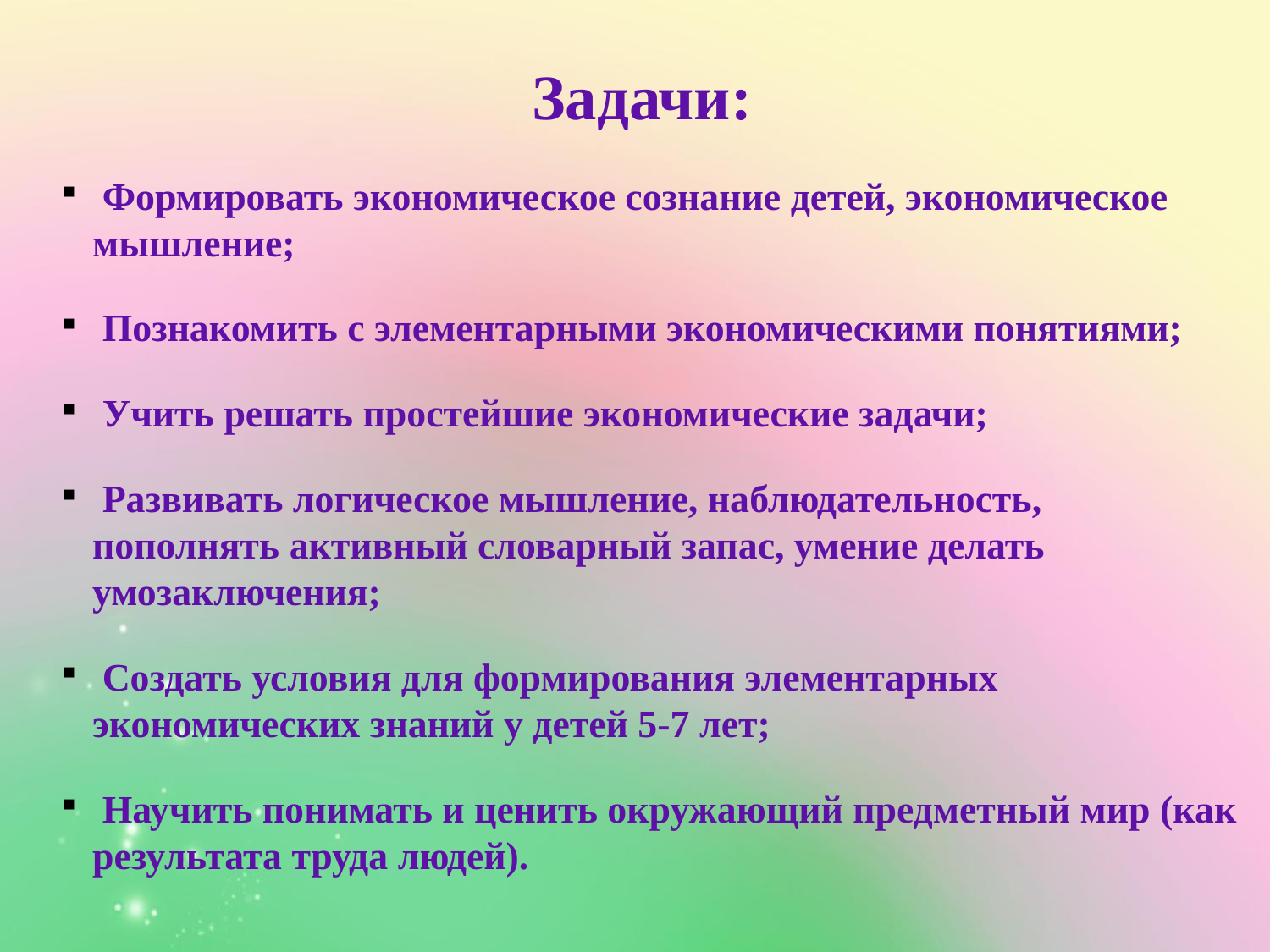

Задачи:
 Формировать экономическое сознание детей, экономическое мышление;
 Познакомить с элементарными экономическими понятиями;
 Учить решать простейшие экономические задачи;
 Развивать логическое мышление, наблюдательность, пополнять активный словарный запас, умение делать умозаключения;
 Создать условия для формирования элементарных экономических знаний у детей 5-7 лет;
 Научить понимать и ценить окружающий предметный мир (как результата труда людей).